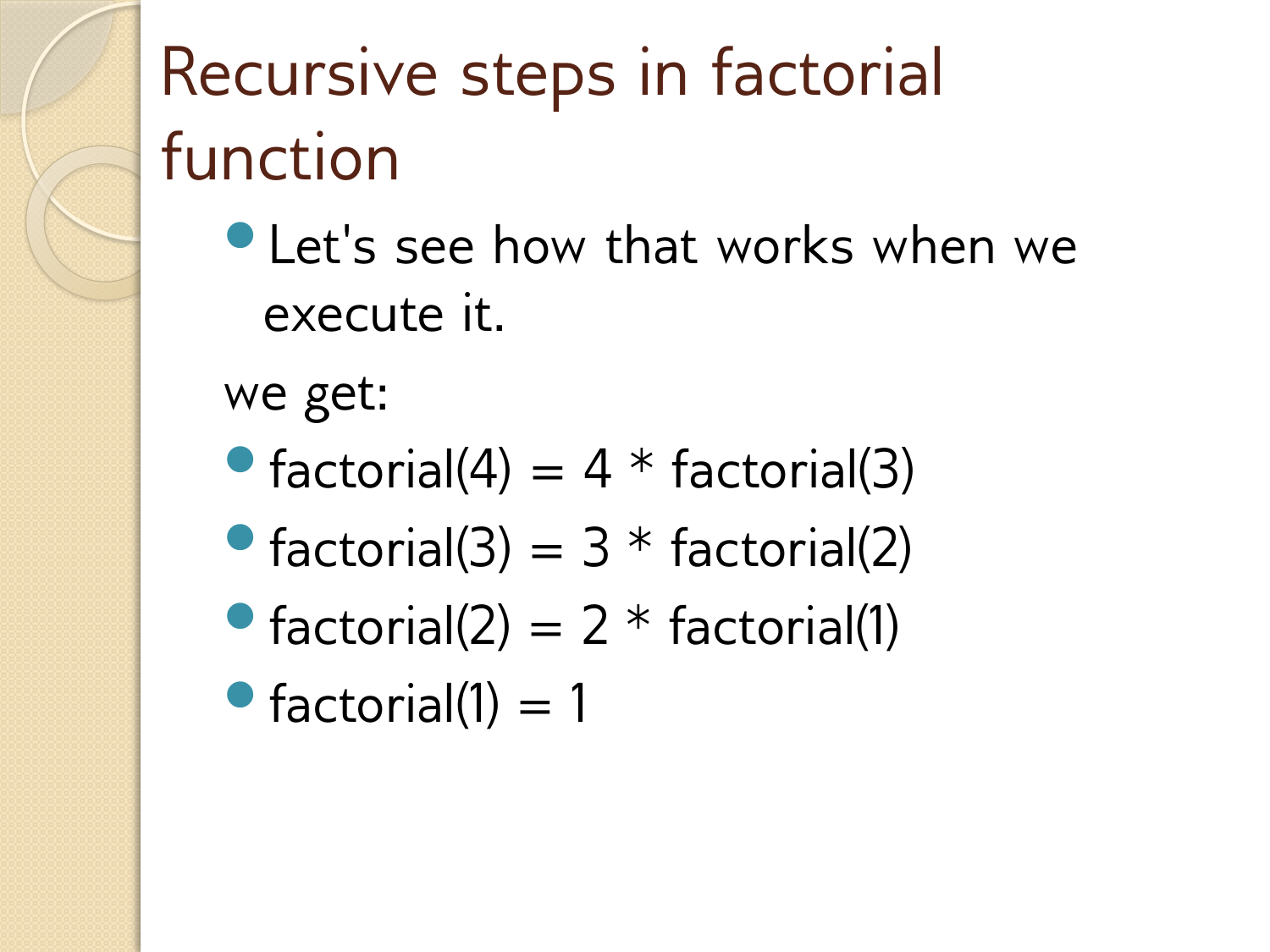

# Recursive steps in factorial function
Let's see how that works when we execute it.
we get:
factorial(4) = 4 * factorial(3)
factorial(3) = 3 * factorial(2)
factorial(2) = 2 * factorial(1)
factorial(1) = 1